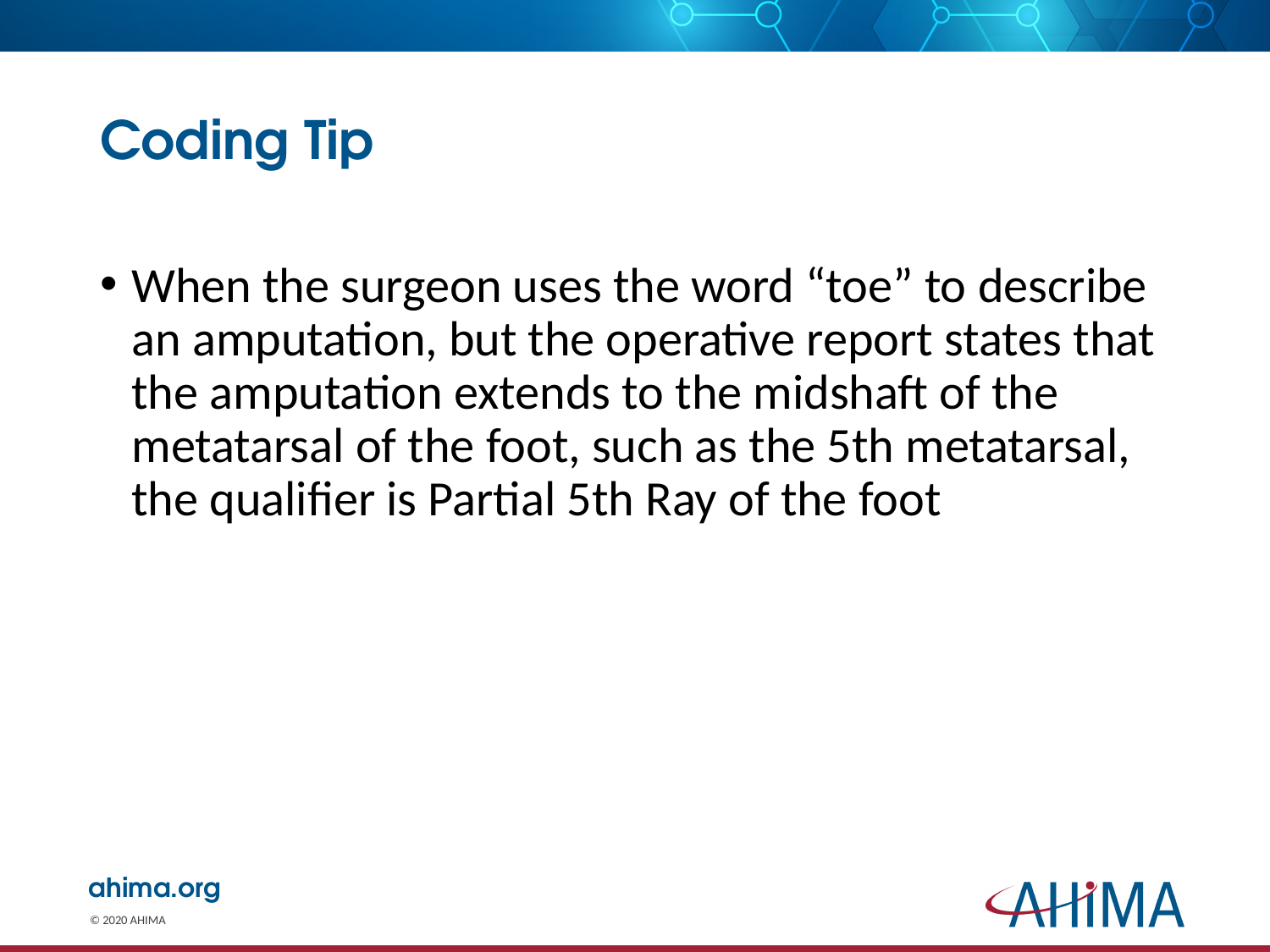

# Coding Tip
When the surgeon uses the word “toe” to describe an amputation, but the operative report states that the amputation extends to the midshaft of the metatarsal of the foot, such as the 5th metatarsal, the qualifier is Partial 5th Ray of the foot